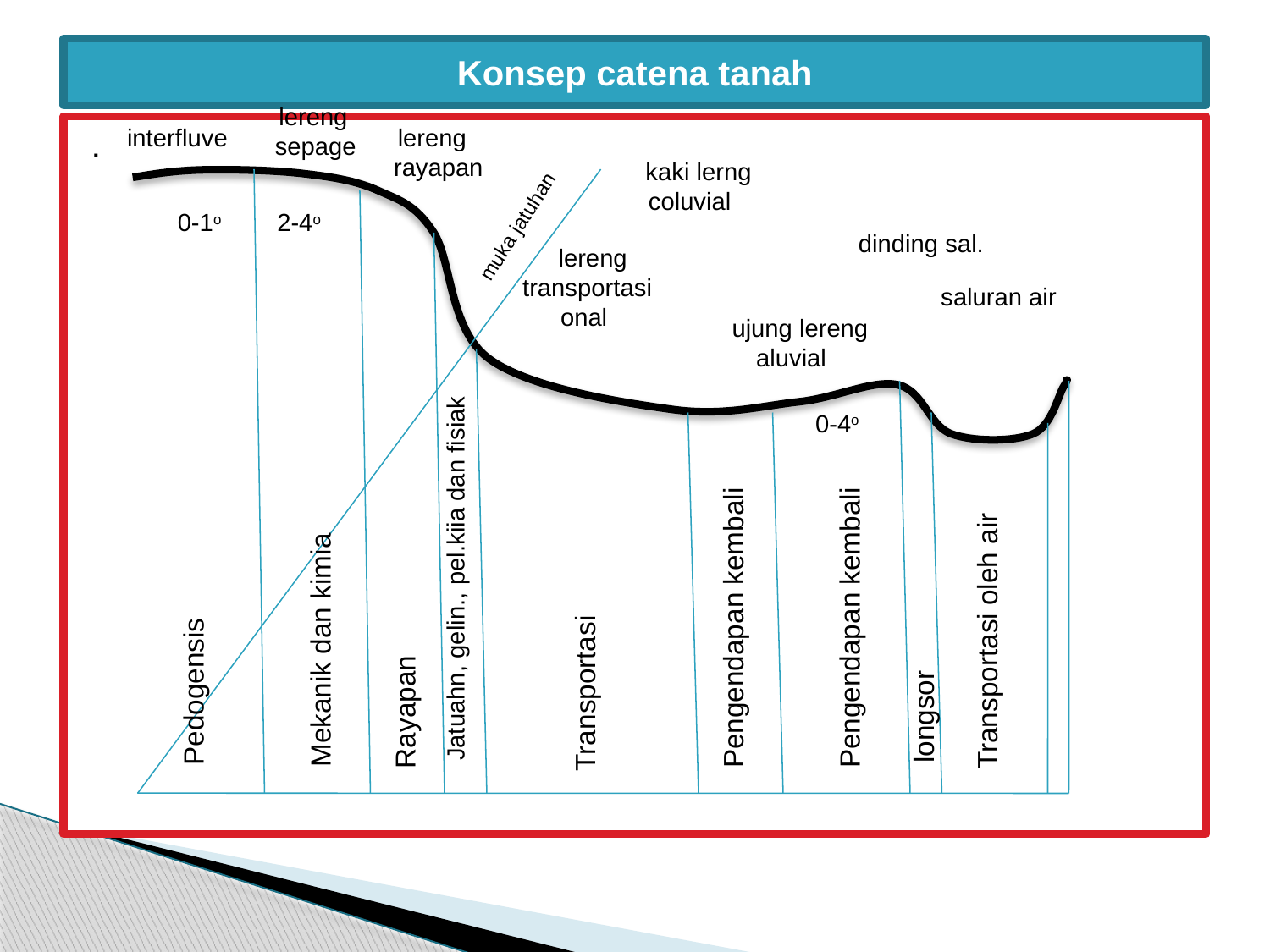

# Konsep catena tanah
 lereng
sepage
.
  interfluve
  lereng
 rayapan
  kaki lerng
  coluvial

0-1o
2-4o
 muka jatuhan
  dinding sal.
  lereng transportasional
  saluran air
  ujung lereng
aluvial
0-4o
Jatuahn, gelin., pel.kiia dan fisiak
Pengendapan kembali
Pengendapan kembali
Transportasi oleh air
Mekanik dan kimia
Pedogensis
Transportasi
Rayapan
longsor